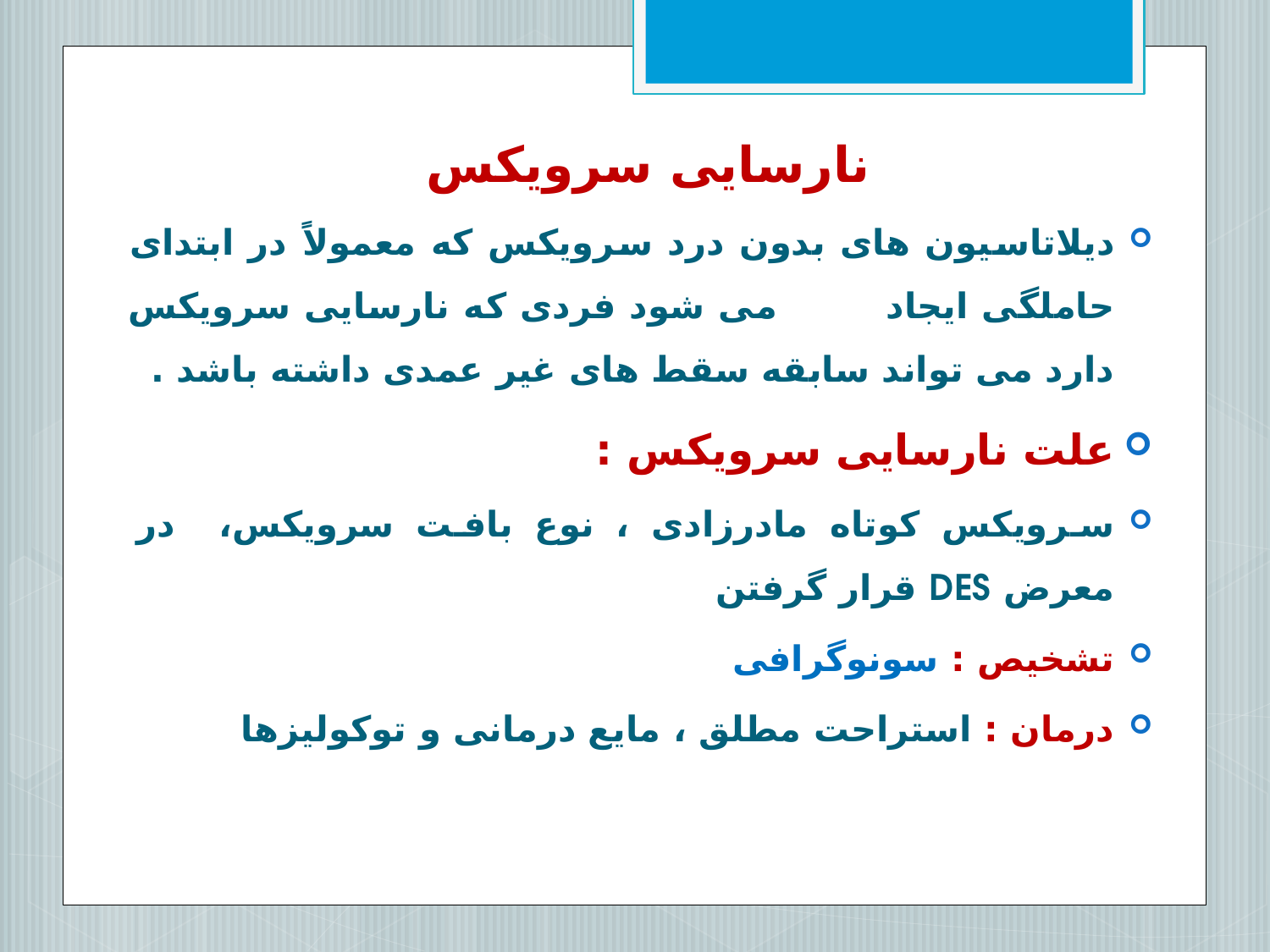

نارسایی سرویکس
دیلاتاسیون های بدون درد سرویکس که معمولاً در ابتدای حاملگی ایجاد        می شود فردی که نارسایی سرویکس دارد می تواند سابقه سقط های غیر عمدی داشته باشد .
علت نارسایی سرویکس :
سرویکس کوتاه مادرزادی ، نوع بافت سرویکس،  در معرض DES قرار گرفتن
تشخیص : سونوگرافی
درمان : استراحت مطلق ، مایع درمانی و توکولیزها